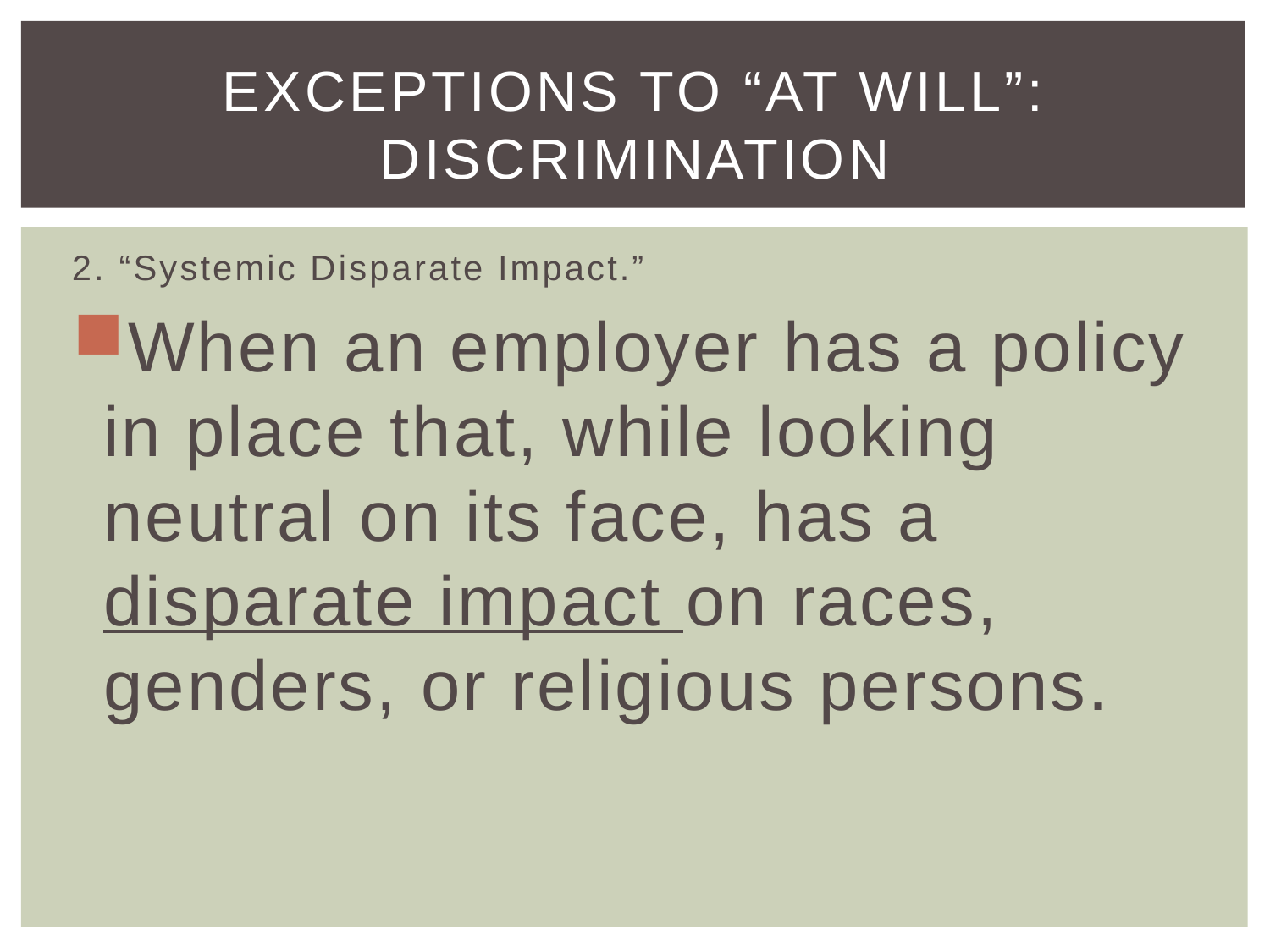

# Exceptions to “at will”: Discrimination
2. “Systemic Disparate Impact.”
When an employer has a policy in place that, while looking neutral on its face, has a disparate impact on races, genders, or religious persons.